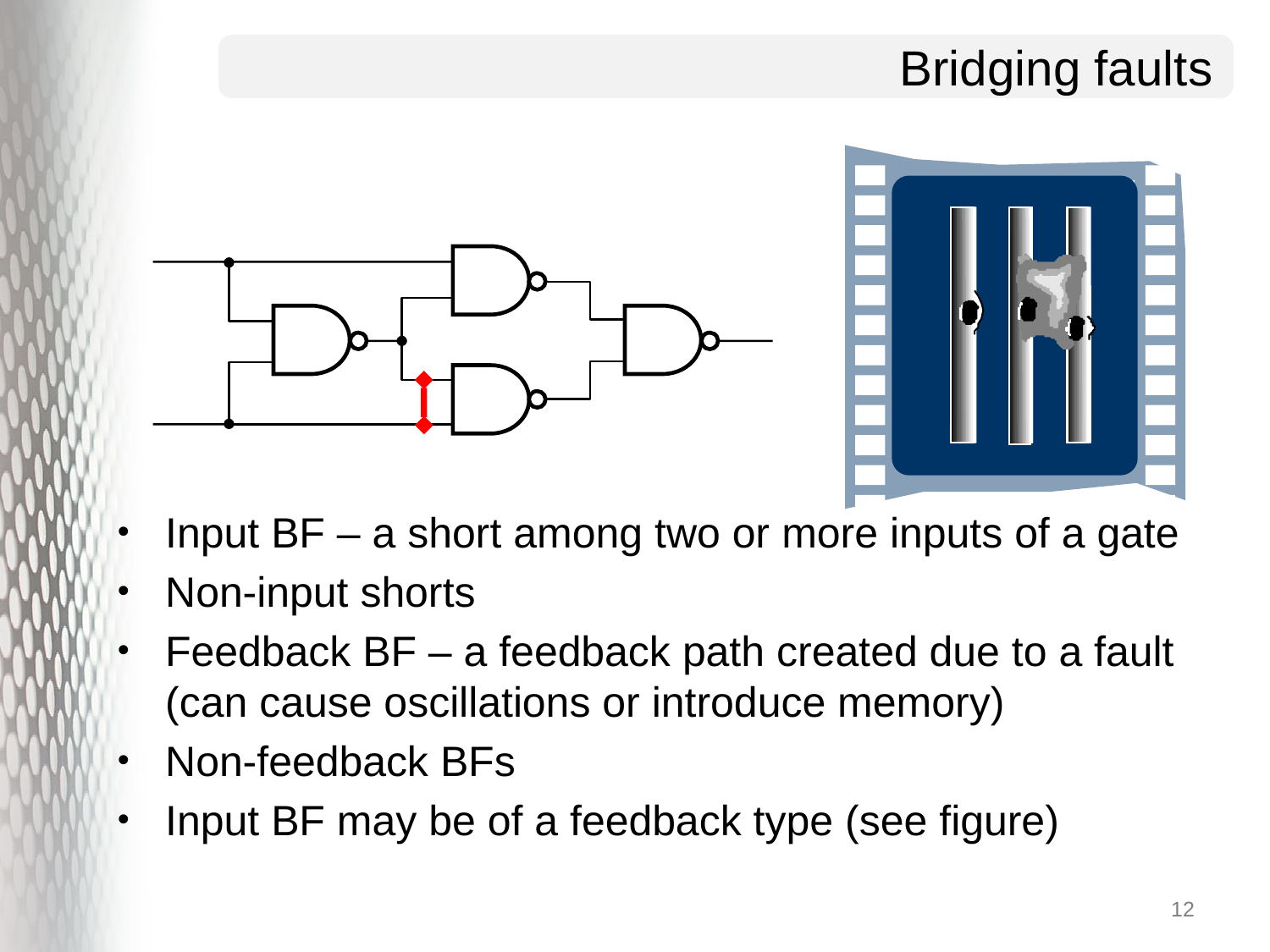

# Bridging faults

Input BF – a short among two or more inputs of a gate
Non-input shorts
Feedback BF – a feedback path created due to a fault (can cause oscillations or introduce memory)
Non-feedback BFs
Input BF may be of a feedback type (see figure)